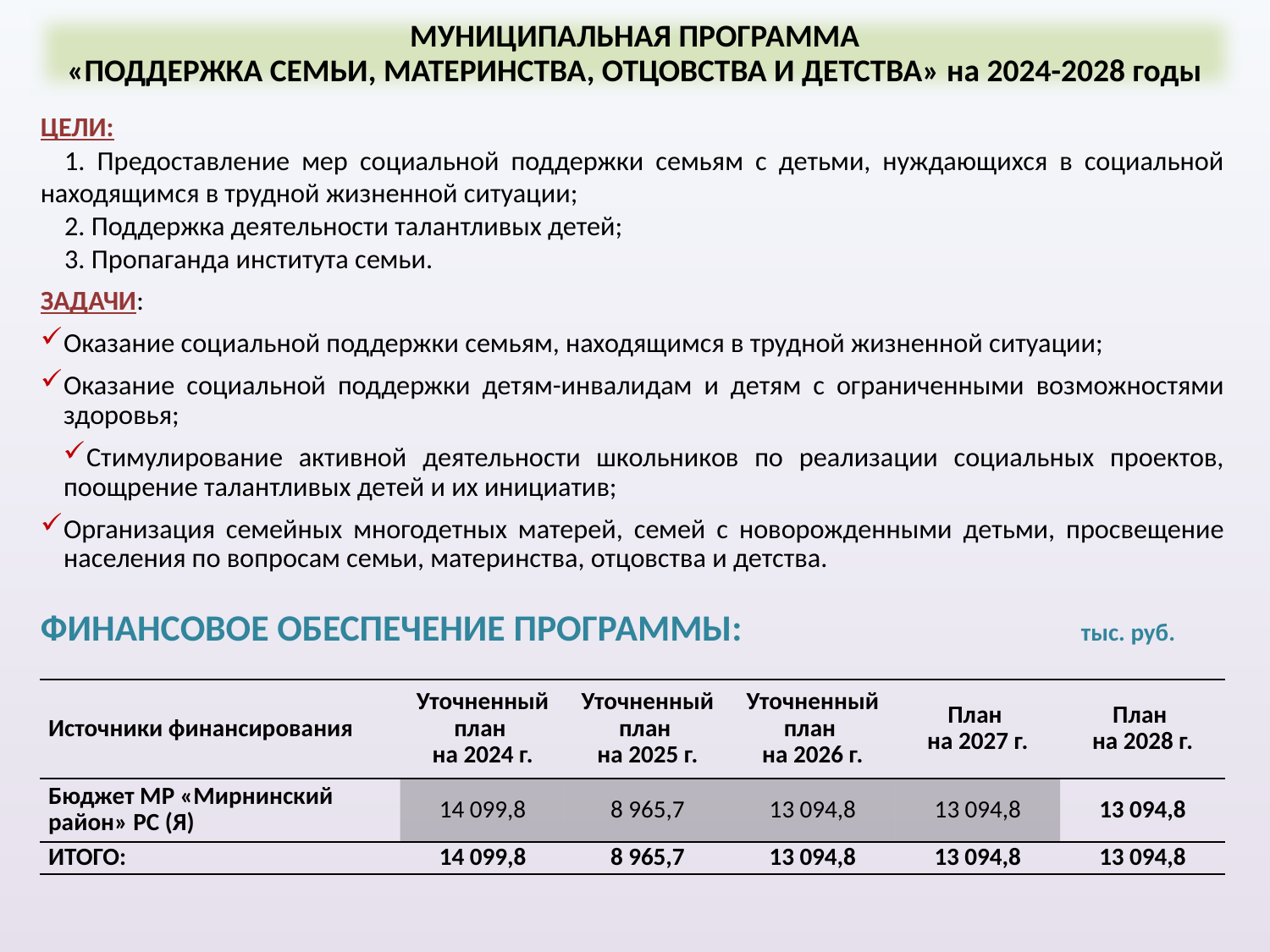

МУНИЦИПАЛЬНАЯ ПРОГРАММА
«ПОДДЕРЖКА СЕМЬИ, МАТЕРИНСТВА, ОТЦОВСТВА И ДЕТСТВА» на 2024-2028 годы
ЦЕЛИ:
1. Предоставление мер социальной поддержки семьям с детьми, нуждающихся в социальной находящимся в трудной жизненной ситуации;
2. Поддержка деятельности талантливых детей;
3. Пропаганда института семьи.
ЗАДАЧИ:
Оказание социальной поддержки семьям, находящимся в трудной жизненной ситуации;
Оказание социальной поддержки детям-инвалидам и детям с ограниченными возможностями здоровья;
Стимулирование активной деятельности школьников по реализации социальных проектов, поощрение талантливых детей и их инициатив;
Организация семейных многодетных матерей, семей с новорожденными детьми, просвещение населения по вопросам семьи, материнства, отцовства и детства.
ФИНАНСОВОЕ ОБЕСПЕЧЕНИЕ ПРОГРАММЫ:                                        тыс. руб.
| Источники финансирования | Уточненный план на 2024 г. | Уточненный план на 2025 г. | Уточненный план на 2026 г. | План на 2027 г. | План на 2028 г. |
| --- | --- | --- | --- | --- | --- |
| Бюджет МР «Мирнинский район» РС (Я) | 14 099,8 | 8 965,7 | 13 094,8 | 13 094,8 | 13 094,8 |
| ИТОГО: | 14 099,8 | 8 965,7 | 13 094,8 | 13 094,8 | 13 094,8 |